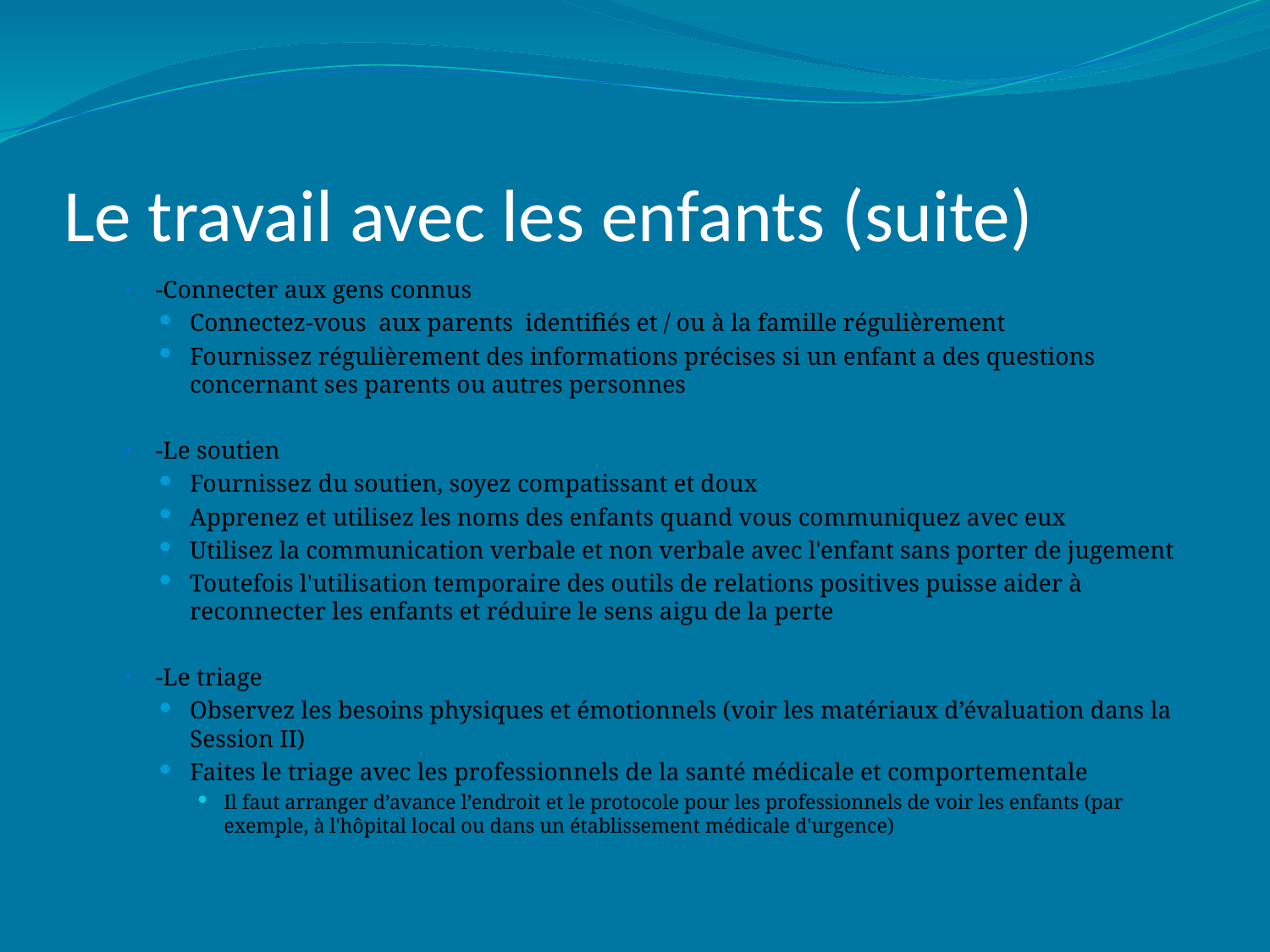

# Le travail avec les enfants (suite)
-Connecter aux gens connus
Connectez-vous  aux parents  identifiés et / ou à la famille régulièrement
Fournissez régulièrement des informations précises si un enfant a des questions concernant ses parents ou autres personnes

-Le soutien
Fournissez du soutien, soyez compatissant et doux
Apprenez et utilisez les noms des enfants quand vous communiquez avec eux
Utilisez la communication verbale et non verbale avec l'enfant sans porter de jugement
Toutefois l'utilisation temporaire des outils de relations positives puisse aider à reconnecter les enfants et réduire le sens aigu de la perte

-Le triage
Observez les besoins physiques et émotionnels (voir les matériaux d’évaluation dans la Session II)
Faites le triage avec les professionnels de la santé médicale et comportementale
Il faut arranger d’avance l’endroit et le protocole pour les professionnels de voir les enfants (par exemple, à l'hôpital local ou dans un établissement médicale d'urgence)